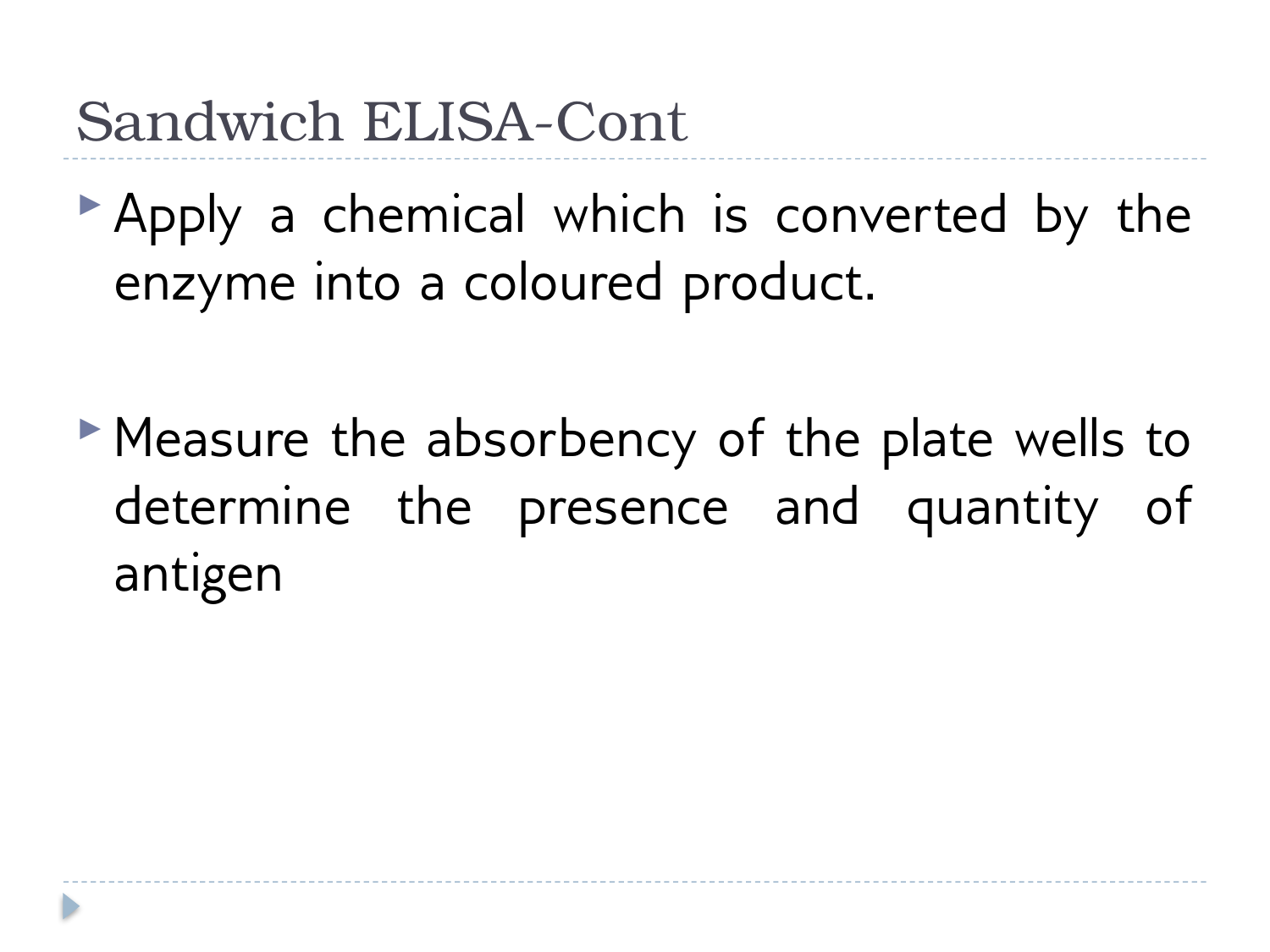

# Sandwich ELISA-Cont
Apply a chemical which is converted by the enzyme into a coloured product.

Measure the absorbency of the plate wells to determine the presence and quantity of antigen